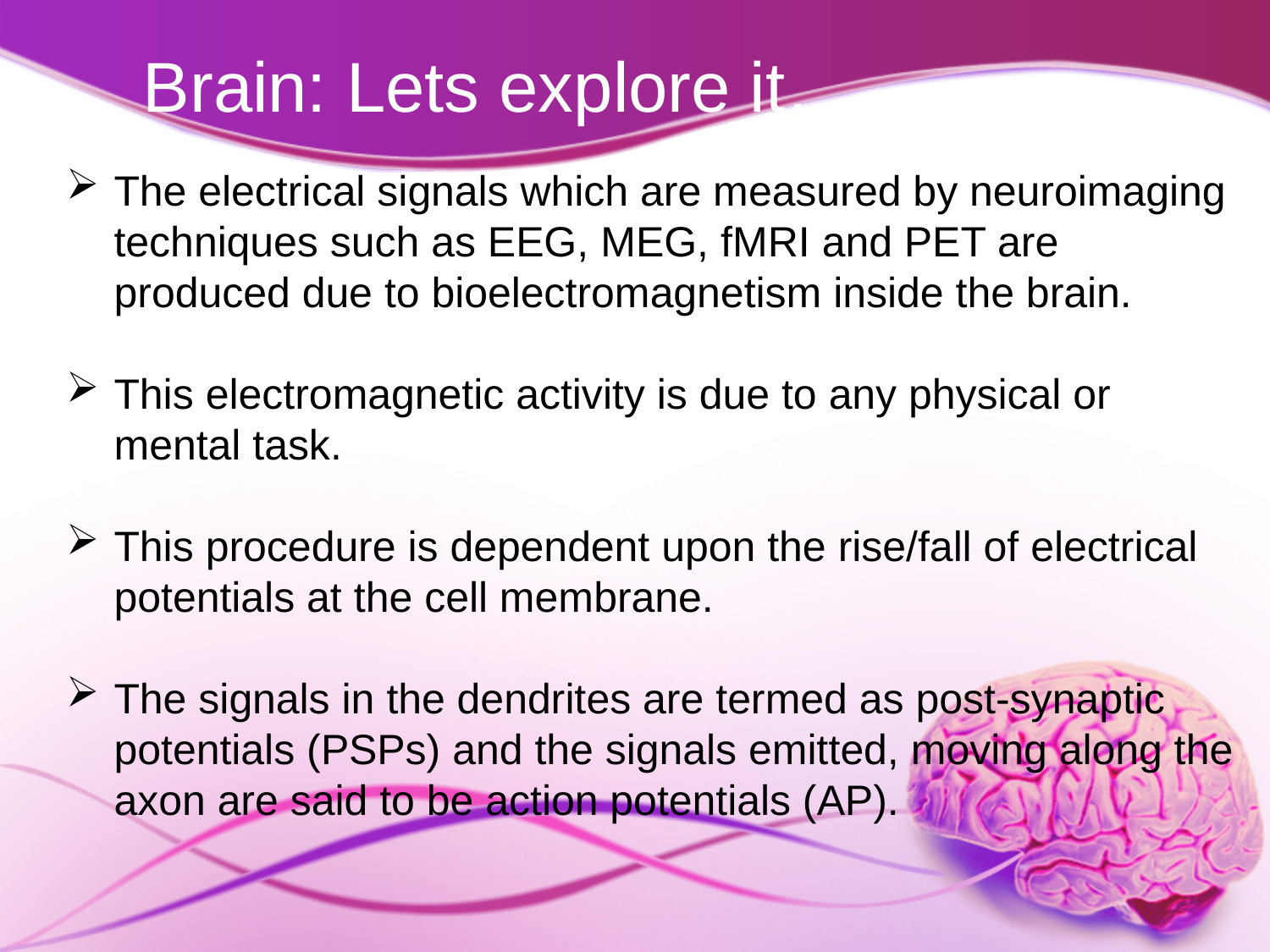

# Brain: Lets explore it…

The electrical signals which are measured by neuroimaging techniques such as EEG, MEG, fMRI and PET are produced due to bioelectromagnetism inside the brain.

This electromagnetic activity is due to any physical or mental task.

This procedure is dependent upon the rise/fall of electrical potentials at the cell membrane.

The signals in the dendrites are termed as post-synaptic potentials (PSPs) and the signals emitted, moving along the axon are said to be action potentials (AP).